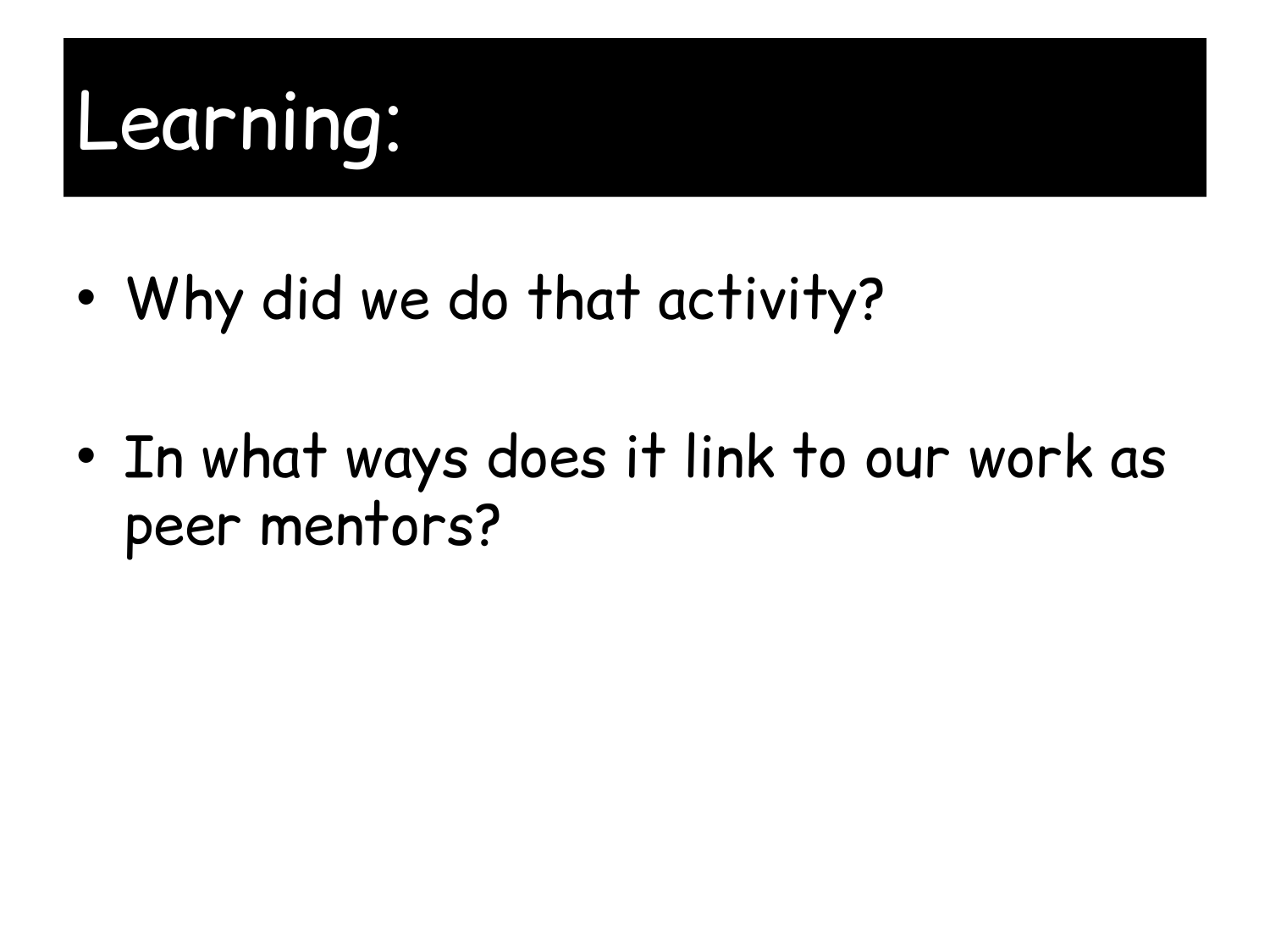

# Learning:
Why did we do that activity?

In what ways does it link to our work as peer mentors?